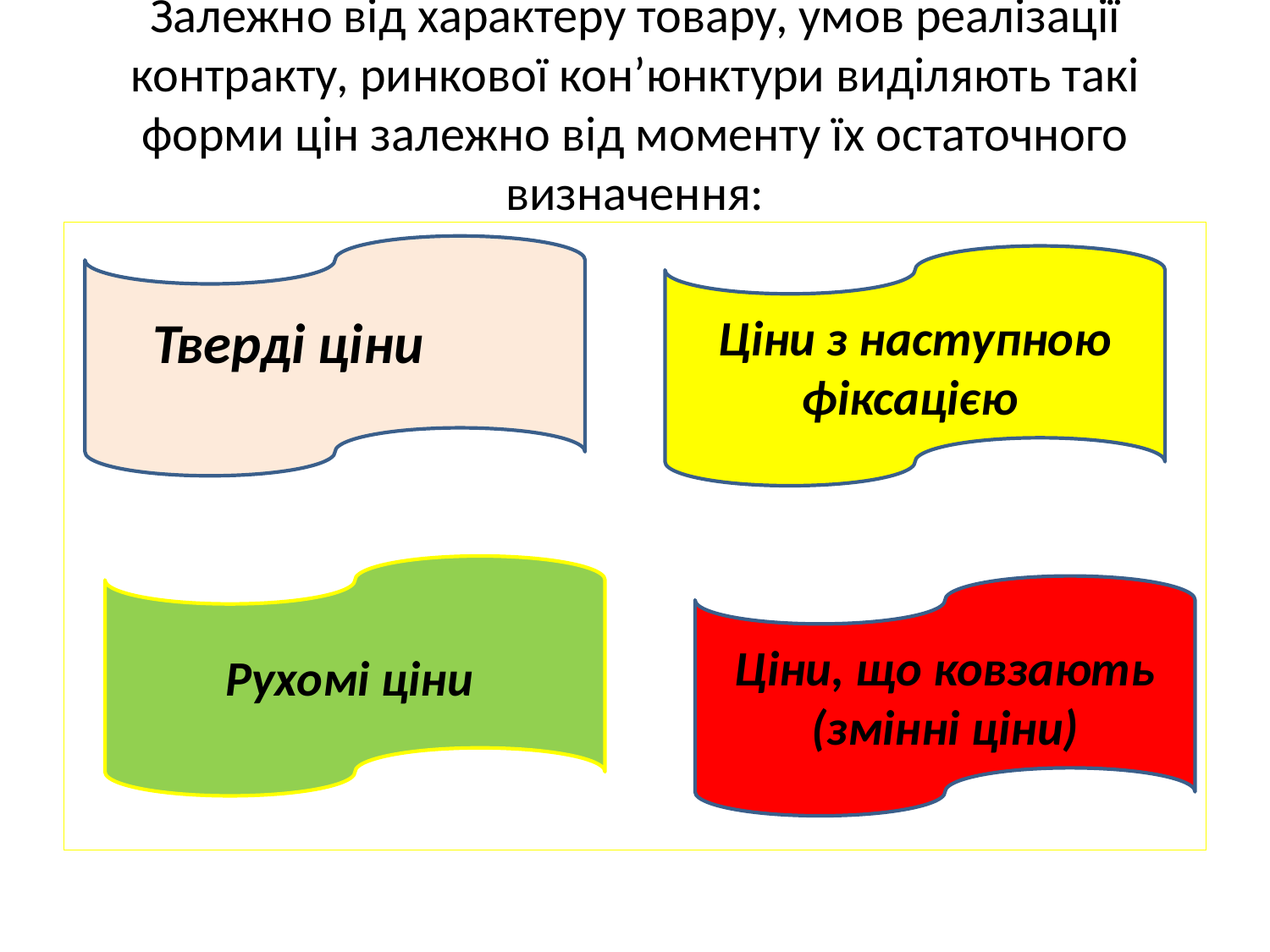

# Залежно від характеру товару, умов реалізації контракту, ринкової кон’юнктури виділяють такі форми цін залежно від моменту їх остаточного визначення:

      Тверді ціни

Ціни з наступною фіксацією
Рухомі ціни
Ціни, що ковзають (змінні ціни)